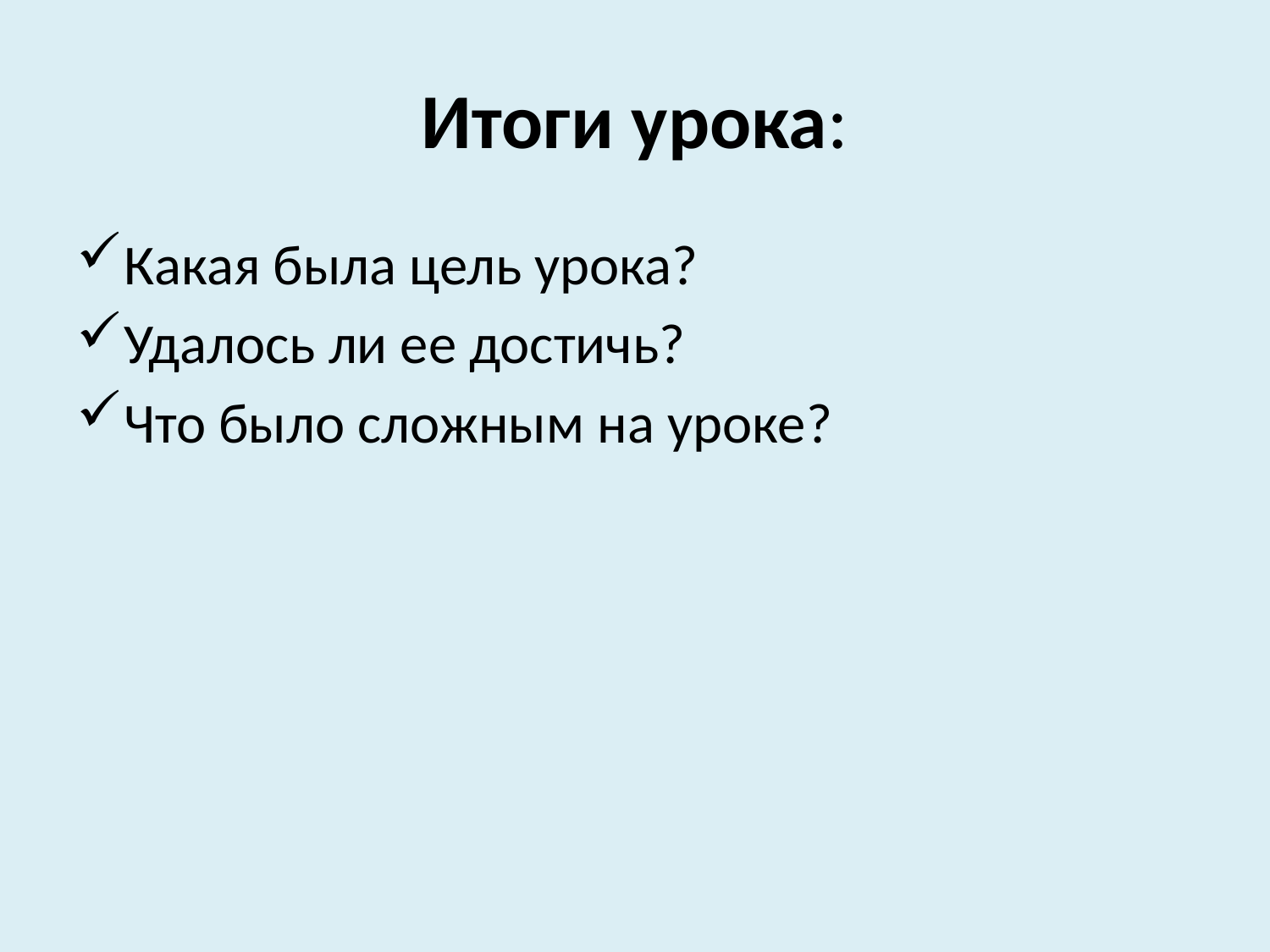

# Итоги урока:
Какая была цель урока?
Удалось ли ее достичь?
Что было сложным на уроке?